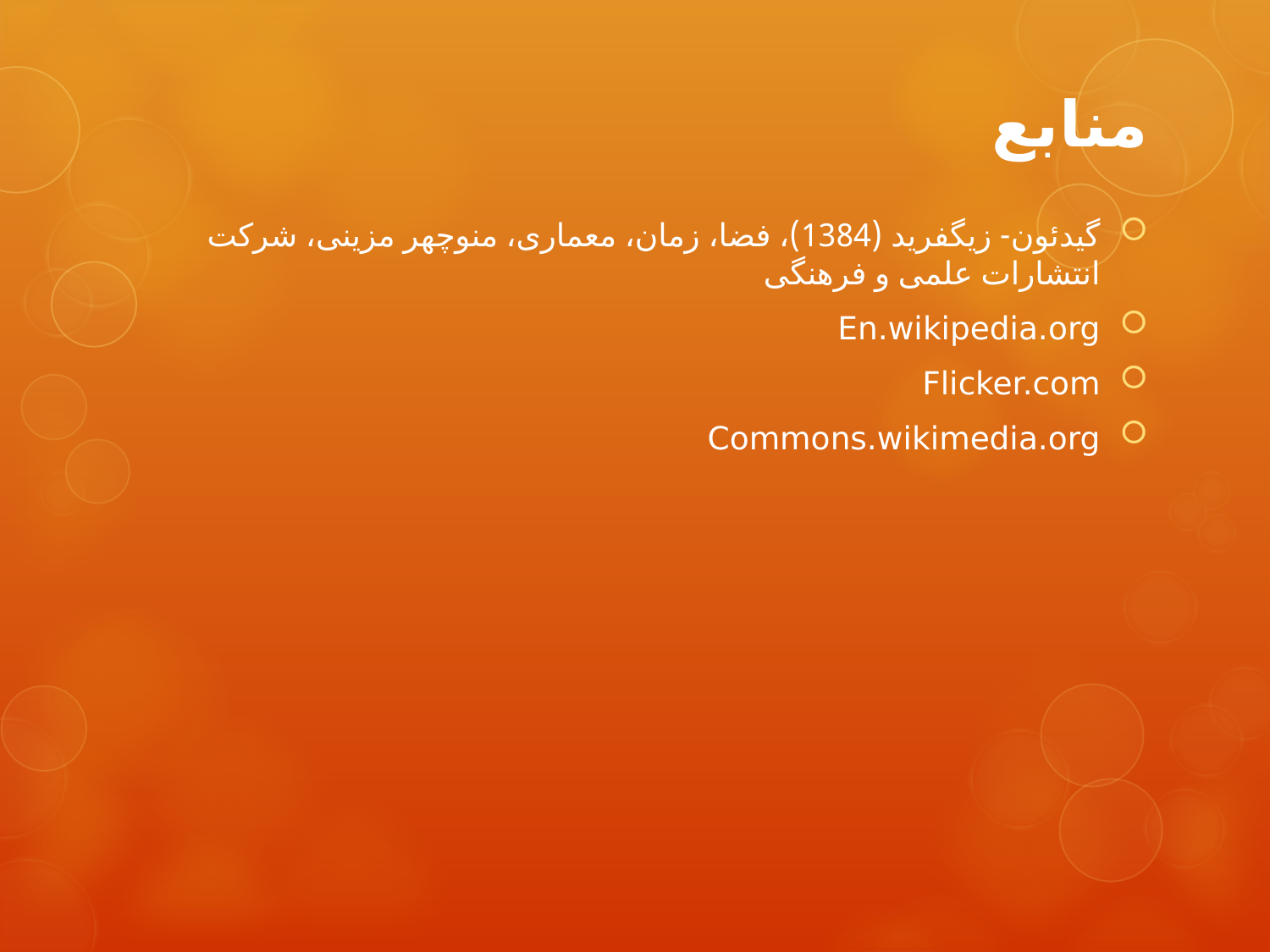

گیدئون- زیگفرید (1384)، فضا، زمان، معماری، منوچهر مزینی، شرکت انتشارات علمی و فرهنگی
En.wikipedia.org
Flicker.com
Commons.wikimedia.org

# منابع